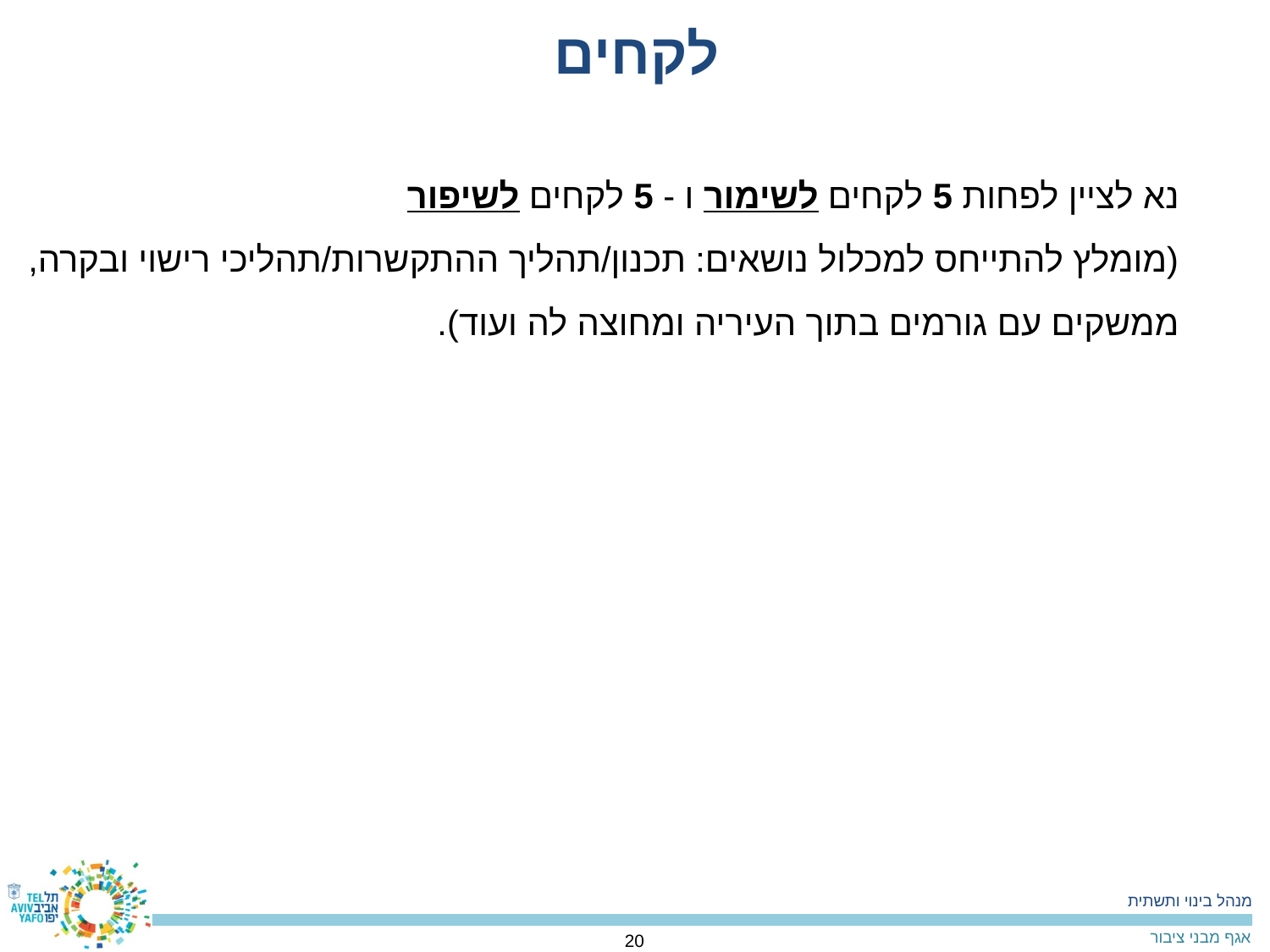

לקחים
נא לציין לפחות 5 לקחים לשימור ו - 5 לקחים לשיפור
(מומלץ להתייחס למכלול נושאים: תכנון/תהליך ההתקשרות/תהליכי רישוי ובקרה, ממשקים עם גורמים בתוך העיריה ומחוצה לה ועוד).